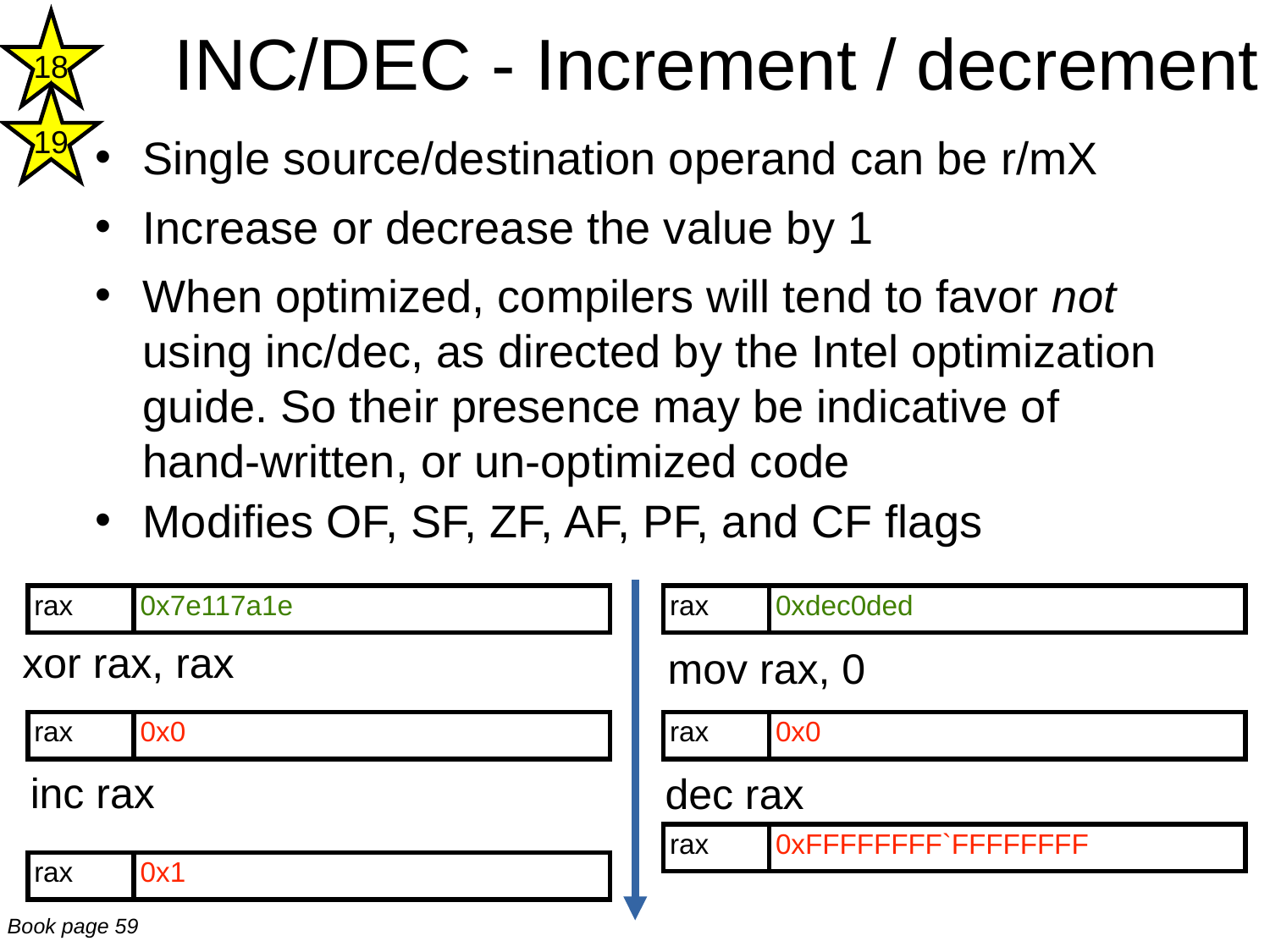

18
INC/DEC - Increment / decrement

19
Single source/destination operand can be r/mX
Increase or decrease the value by 1
When optimized, compilers will tend to favor not using inc/dec, as directed by the Intel optimization guide. So their presence may be indicative of hand-written, or un-optimized code
Modifies OF, SF, ZF, AF, PF, and CF flags

| rax | 0x7e117a1e |
| --- | --- |
| rax | 0xdec0ded |
| --- | --- |
xor rax, rax
mov rax, 0
| rax | 0x0 |
| --- | --- |
| rax | 0x0 |
| --- | --- |
inc rax
dec rax
|  |  |
| --- | --- |
| rax | 0x1 |
| rax | 0xFFFFFFFF`FFFFFFFF |
| --- | --- |
Book page 59